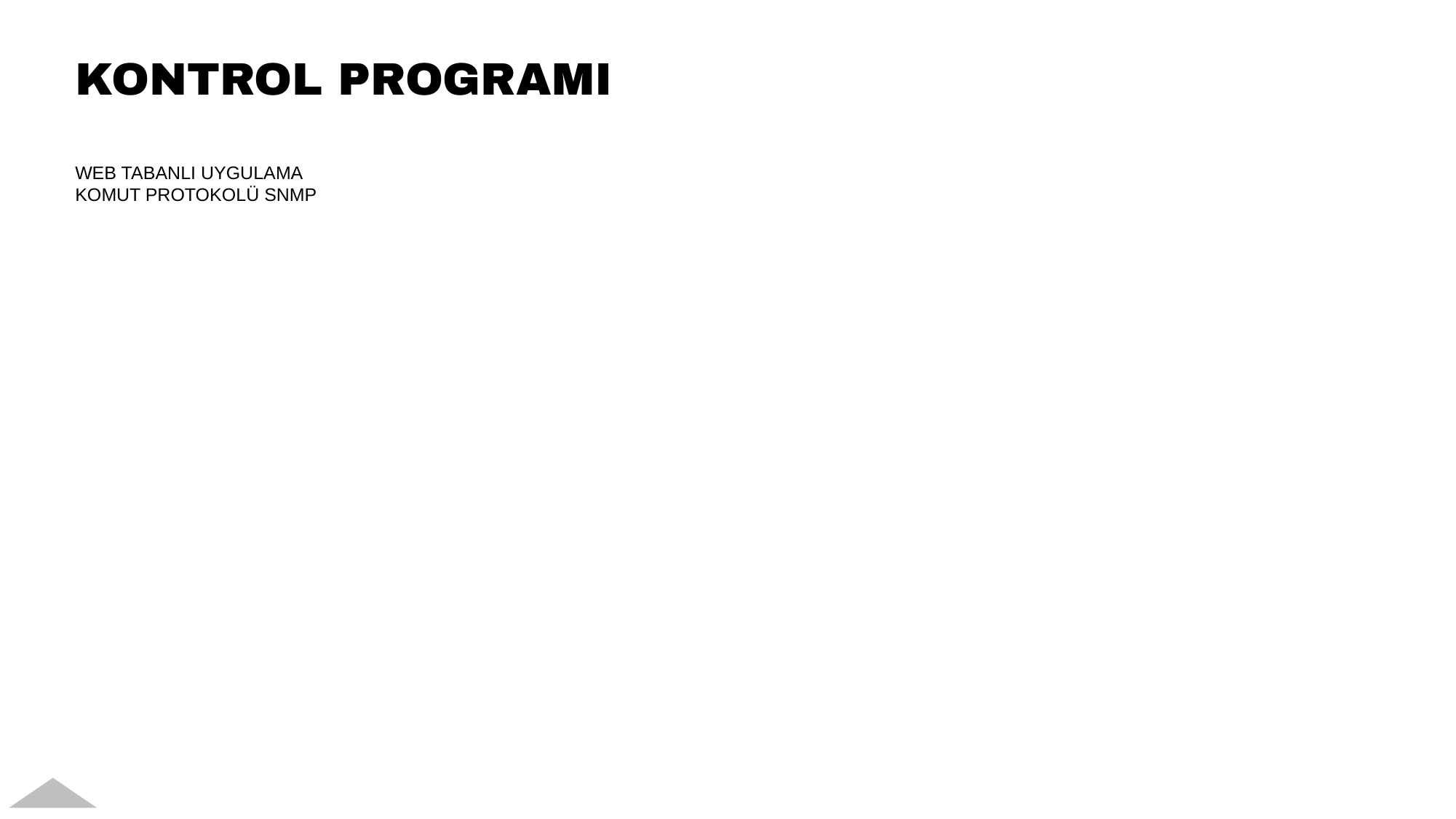

KONTROL PROGRAMI
WEB TABANLI UYGULAMA
KOMUT PROTOKOLÜ SNMP